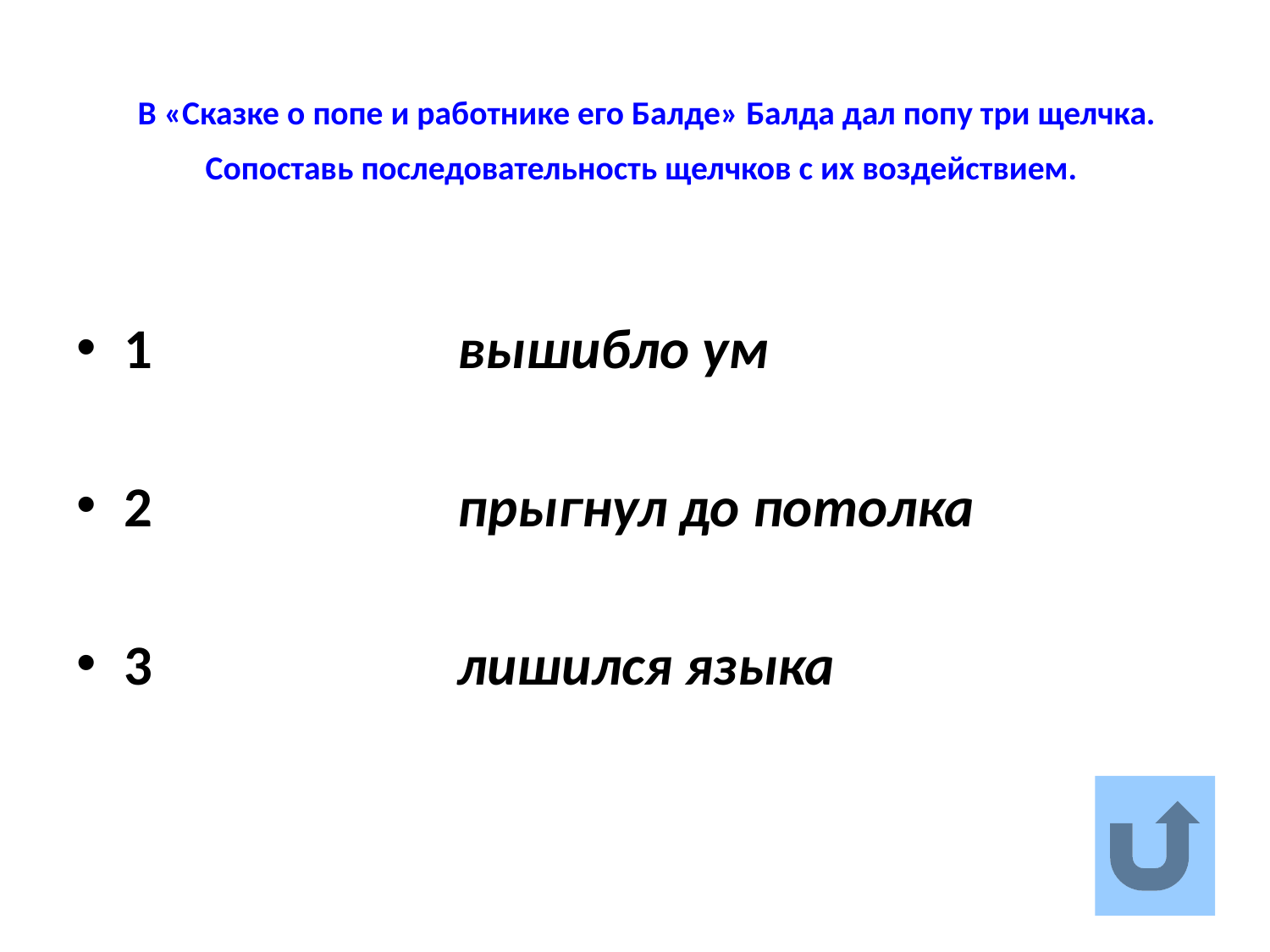

# В «Сказке о попе и работнике его Балде» Балда дал попу три щелчка. Сопоставь последовательность щелчков с их воздействием.
1

2

3
вышибло ум

прыгнул до потолка

лишился языка